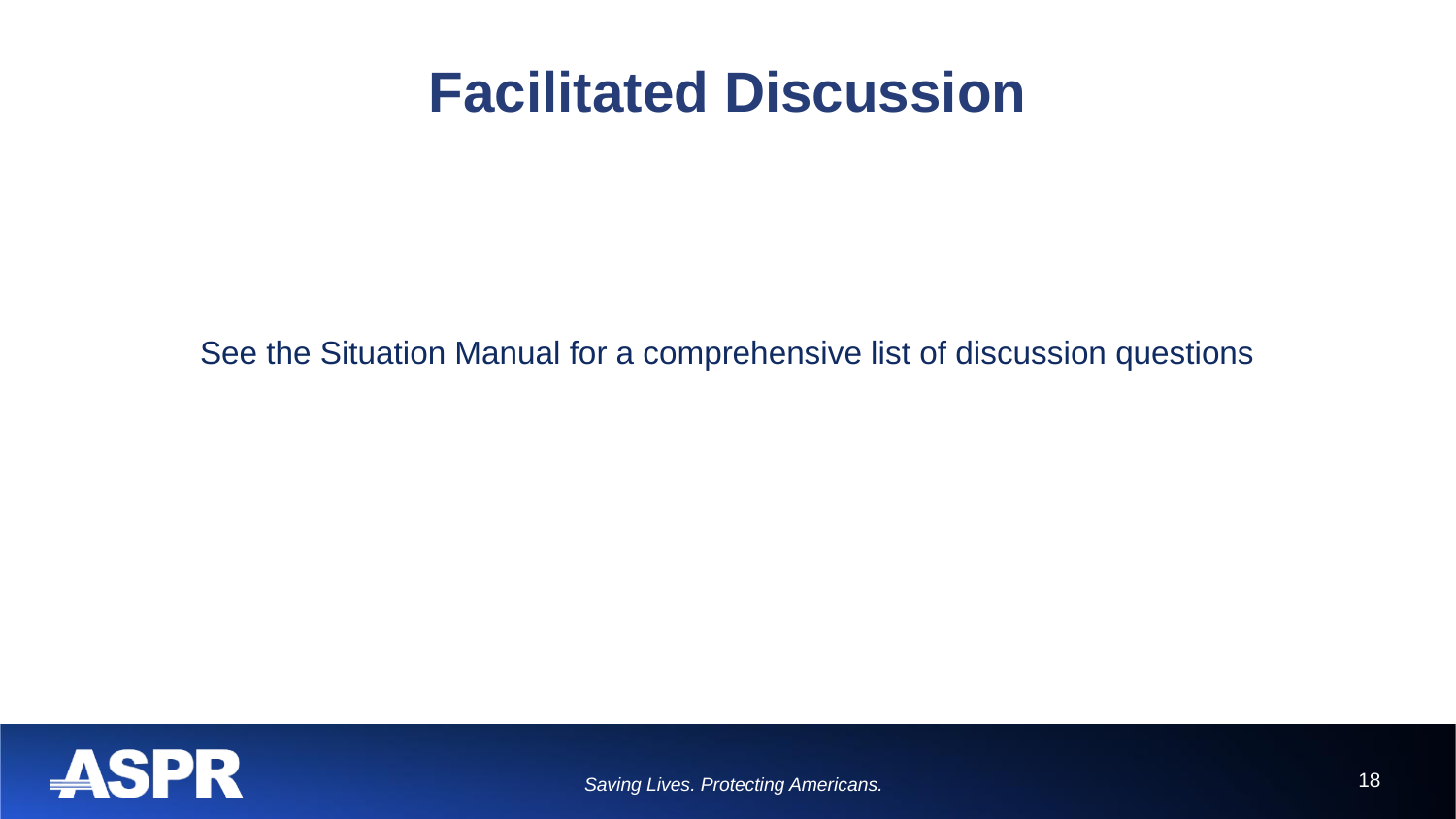

# Facilitated Discussion
See the Situation Manual for a comprehensive list of discussion questions